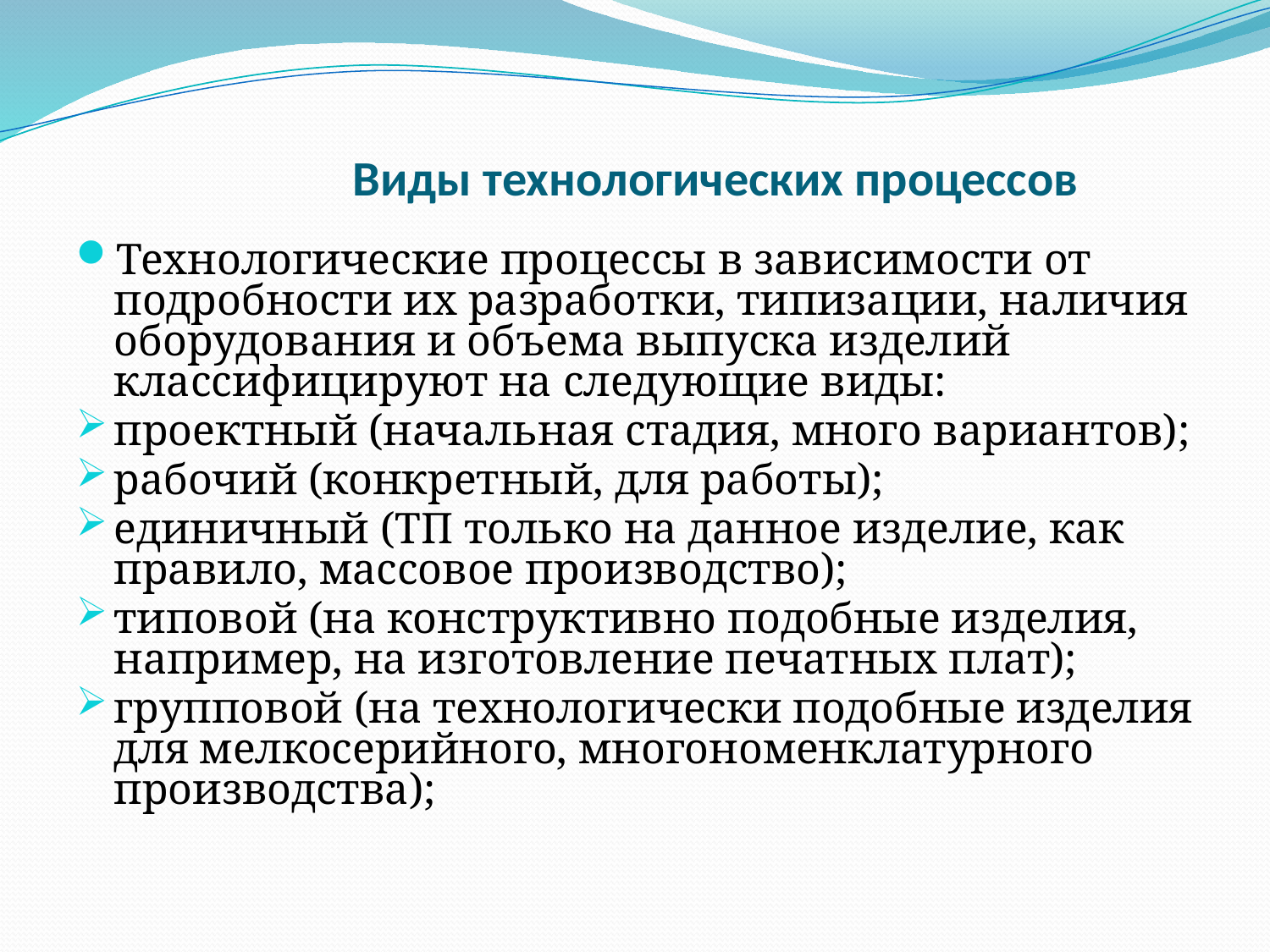

# Виды технологических процессов
Технологические процессы в зависимости от подробности их разработки, типизации, наличия оборудования и объема выпуска изделий классифицируют на следующие виды:
проектный (начальная стадия, много вариантов);
рабочий (конкретный, для работы);
единичный (ТП только на данное изделие, как правило, массовое производство);
типовой (на конструктивно подобные изделия, например, на из­готовление печатных плат);
групповой (на технологически подобные изделия для мелкосерийно­го, многономенклатурного производства);